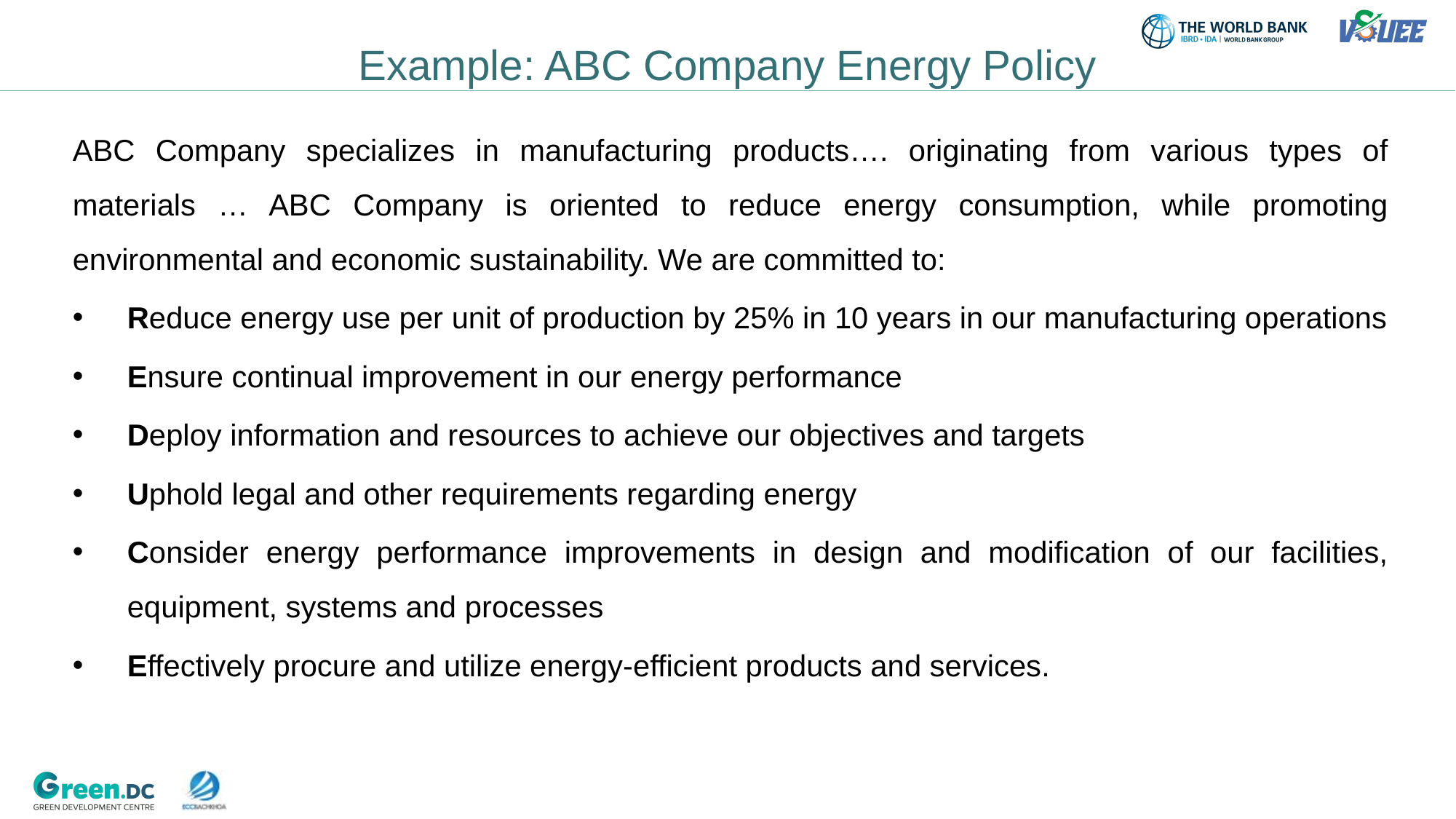

Example: ABC Company Energy Policy
ABC Company specializes in manufacturing products…. originating from various types of materials … ABC Company is oriented to reduce energy consumption, while promoting environmental and economic sustainability. We are committed to:
Reduce energy use per unit of production by 25% in 10 years in our manufacturing operations
Ensure continual improvement in our energy performance
Deploy information and resources to achieve our objectives and targets
Uphold legal and other requirements regarding energy
Consider energy performance improvements in design and modification of our facilities, equipment, systems and processes
Effectively procure and utilize energy-efficient products and services.